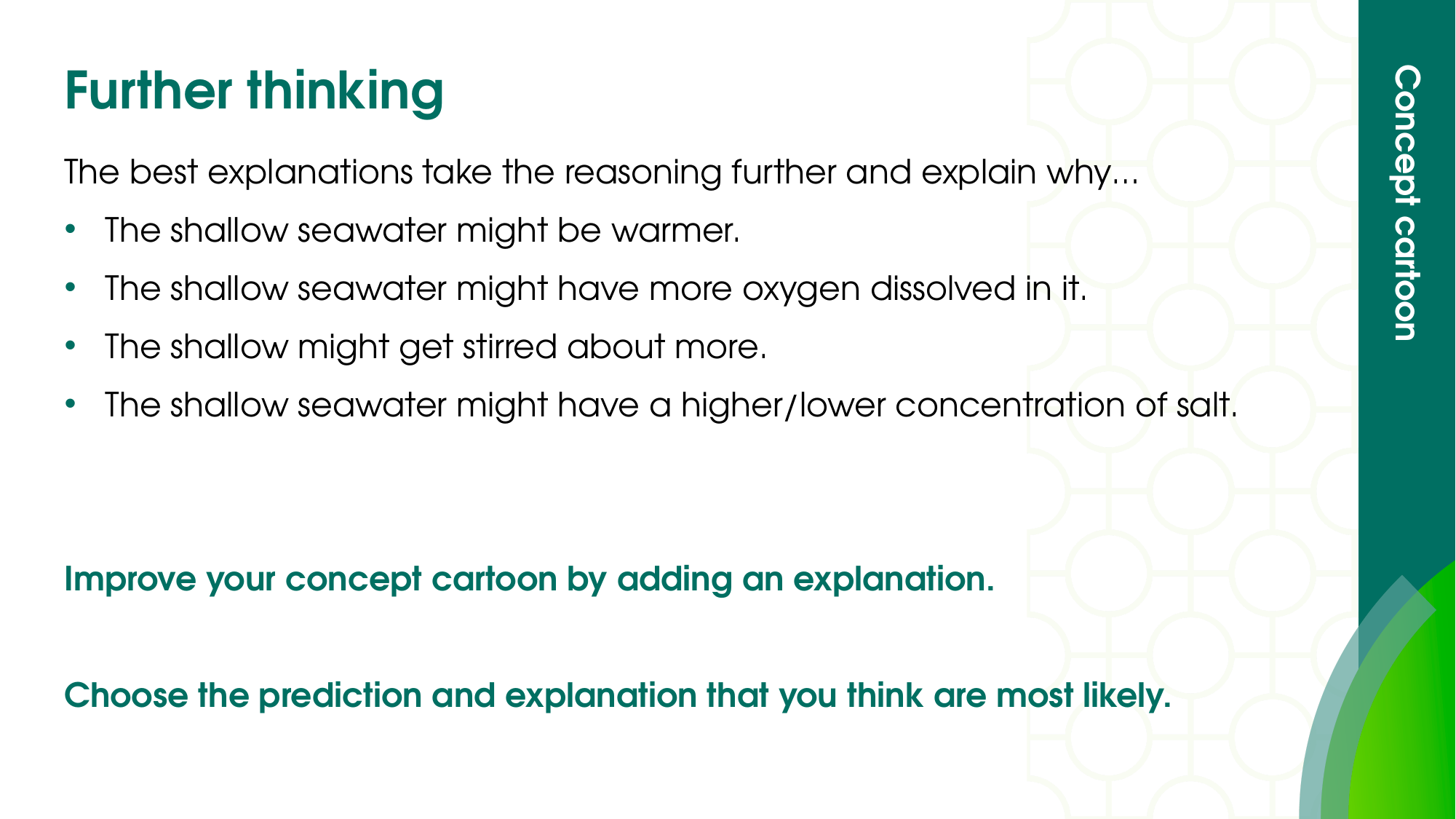

# Further thinking
The best explanations take the reasoning further and explain why…
The shallow seawater might be warmer.
The shallow seawater might have more oxygen dissolved in it.
The shallow might get stirred about more.
The shallow seawater might have a higher/lower concentration of salt.

Improve your concept cartoon by adding an explanation.

Choose the prediction and explanation that you think are most likely.
Concept cartoon